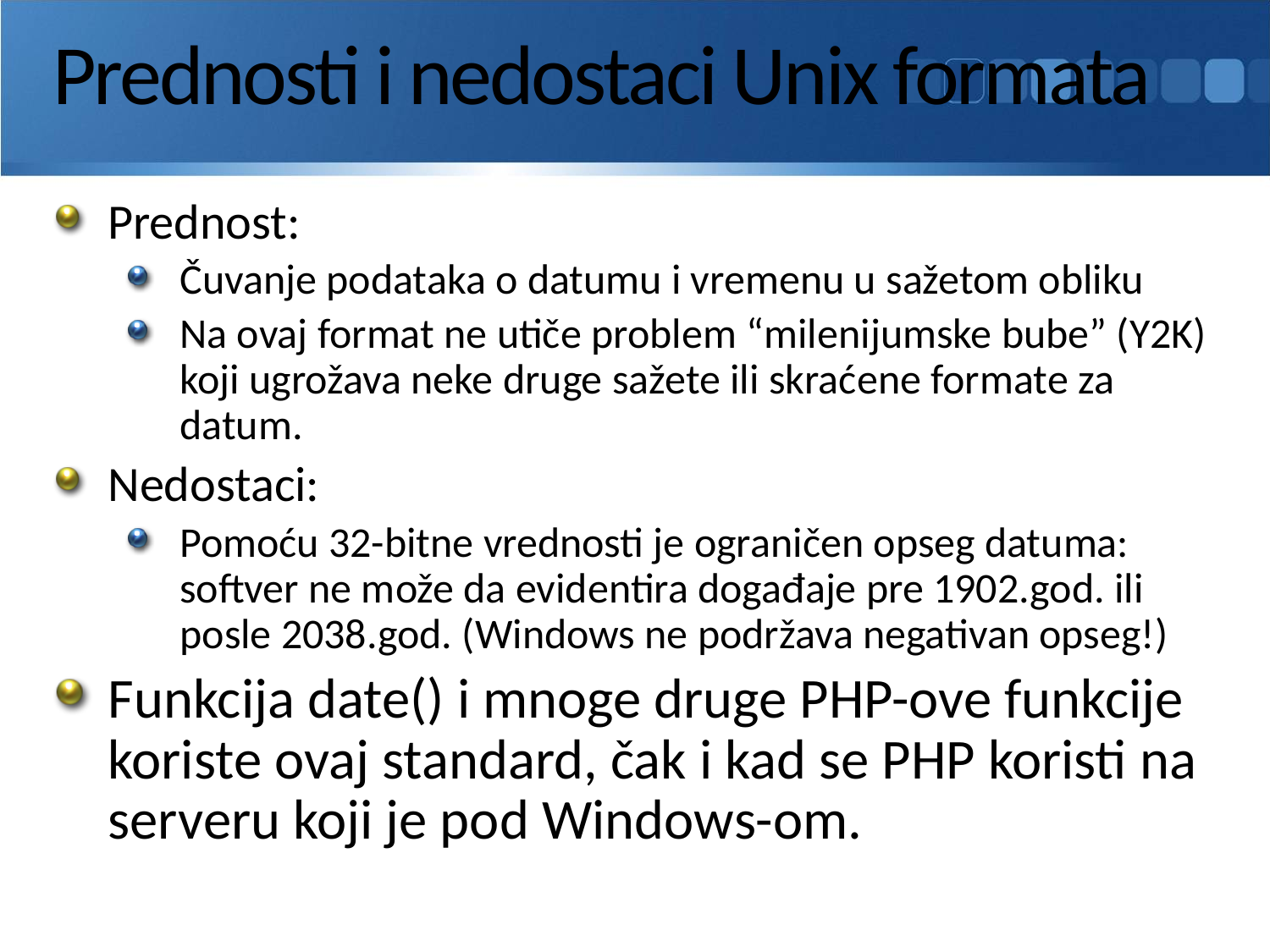

# Prednosti i nedostaci Unix formata
Prednost:
Čuvanje podataka o datumu i vremenu u sažetom obliku
Na ovaj format ne utiče problem “milenijumske bube” (Y2K) koji ugrožava neke druge sažete ili skraćene formate za datum.
Nedostaci:
Pomoću 32-bitne vrednosti je ograničen opseg datuma: softver ne može da evidentira događaje pre 1902.god. ili posle 2038.god. (Windows ne podržava negativan opseg!)
Funkcija date() i mnoge druge PHP-ove funkcije koriste ovaj standard, čak i kad se PHP koristi na serveru koji je pod Windows-om.